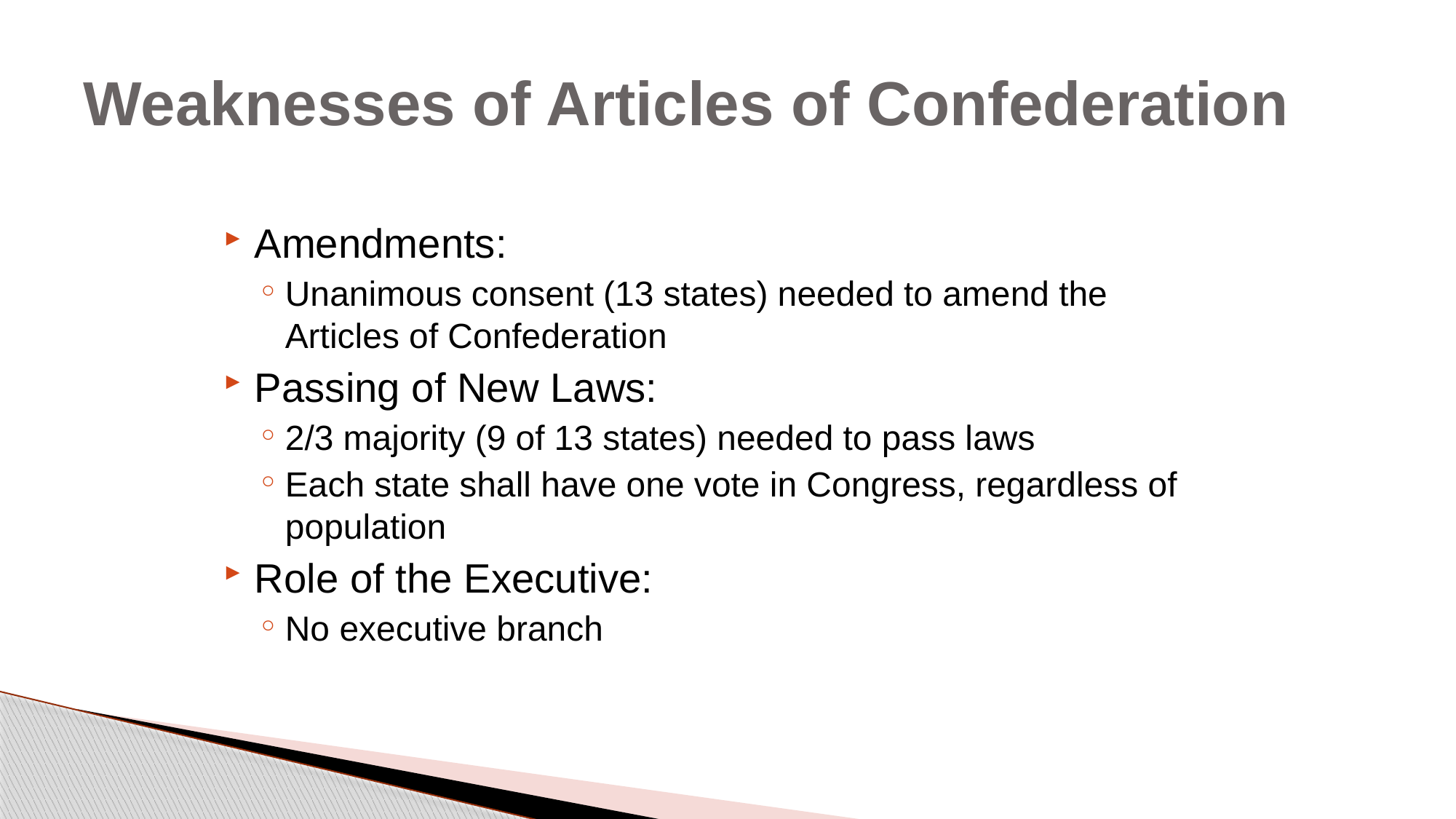

# Weaknesses of Articles of Confederation

Amendments:
Unanimous consent (13 states) needed to amend the Articles of Confederation
Passing of New Laws:
2/3 majority (9 of 13 states) needed to pass laws
Each state shall have one vote in Congress, regardless of population
Role of the Executive:
No executive branch